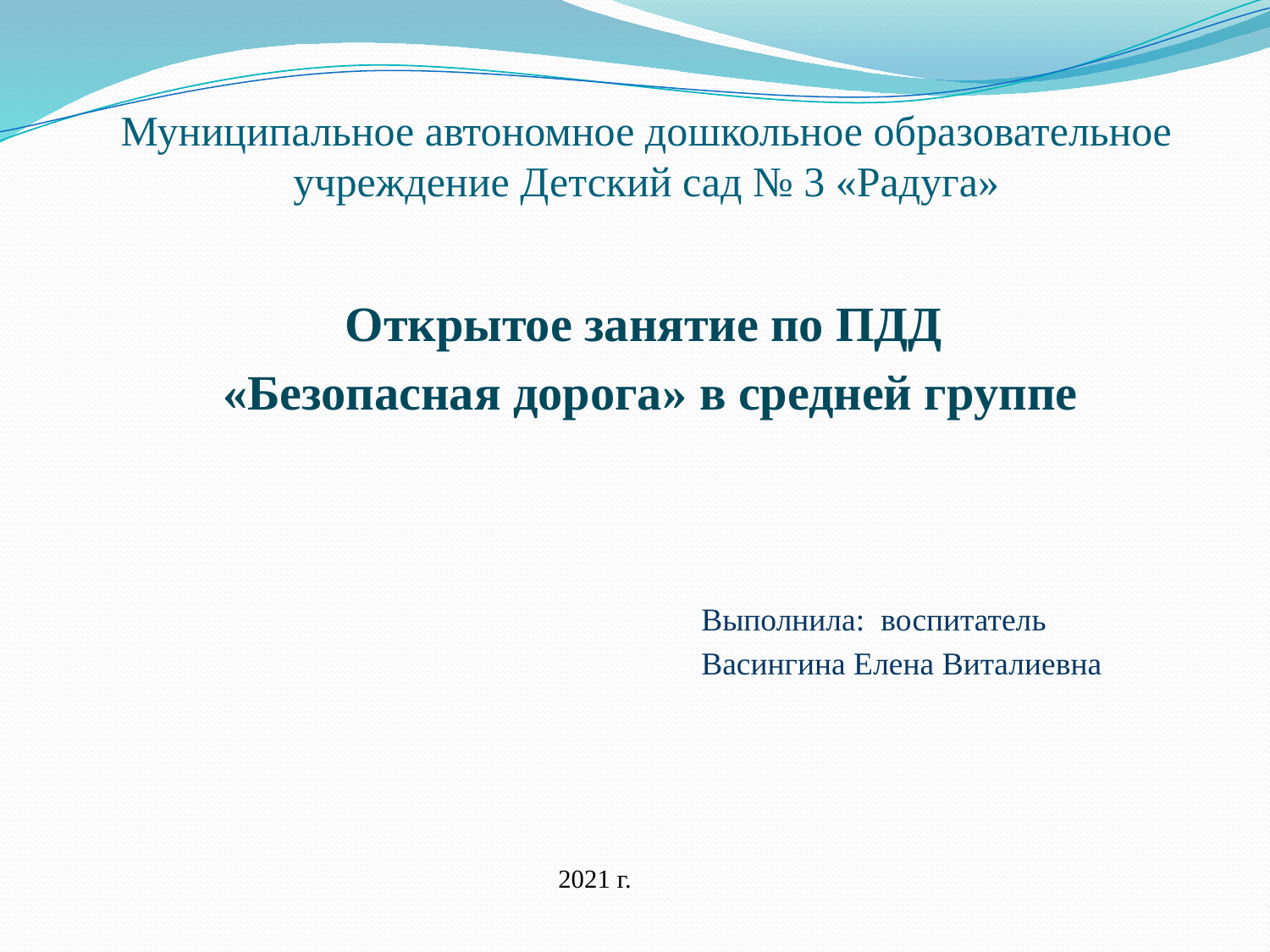

# Муниципальное автономное дошкольное образовательное учреждение Детский сад № 3 «Радуга»
Открытое занятие по ПДД
«Безопасная дорога» в средней группе
Выполнила:  воспитатель
Васингина Елена Виталиевна

2021 г.